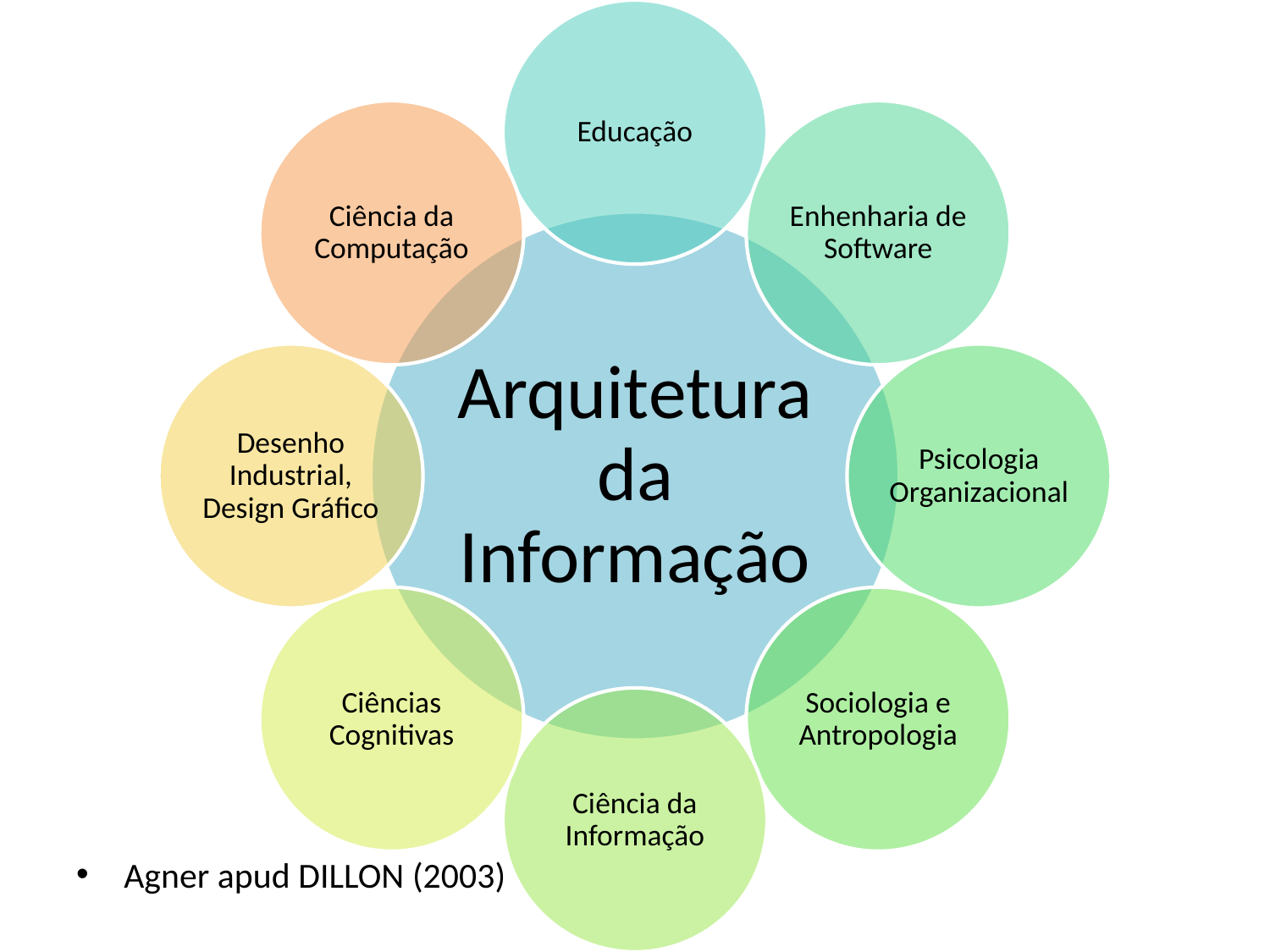

Arquitetura da Informação
Educação
Enhenharia de Software
Psicologia Organizacional
Sociologia e Antropologia
Ciência da Informação
Ciências Cognitivas
Desenho Industrial, Design Gráfico
Ciência da Computação
Agner apud DILLON (2003)